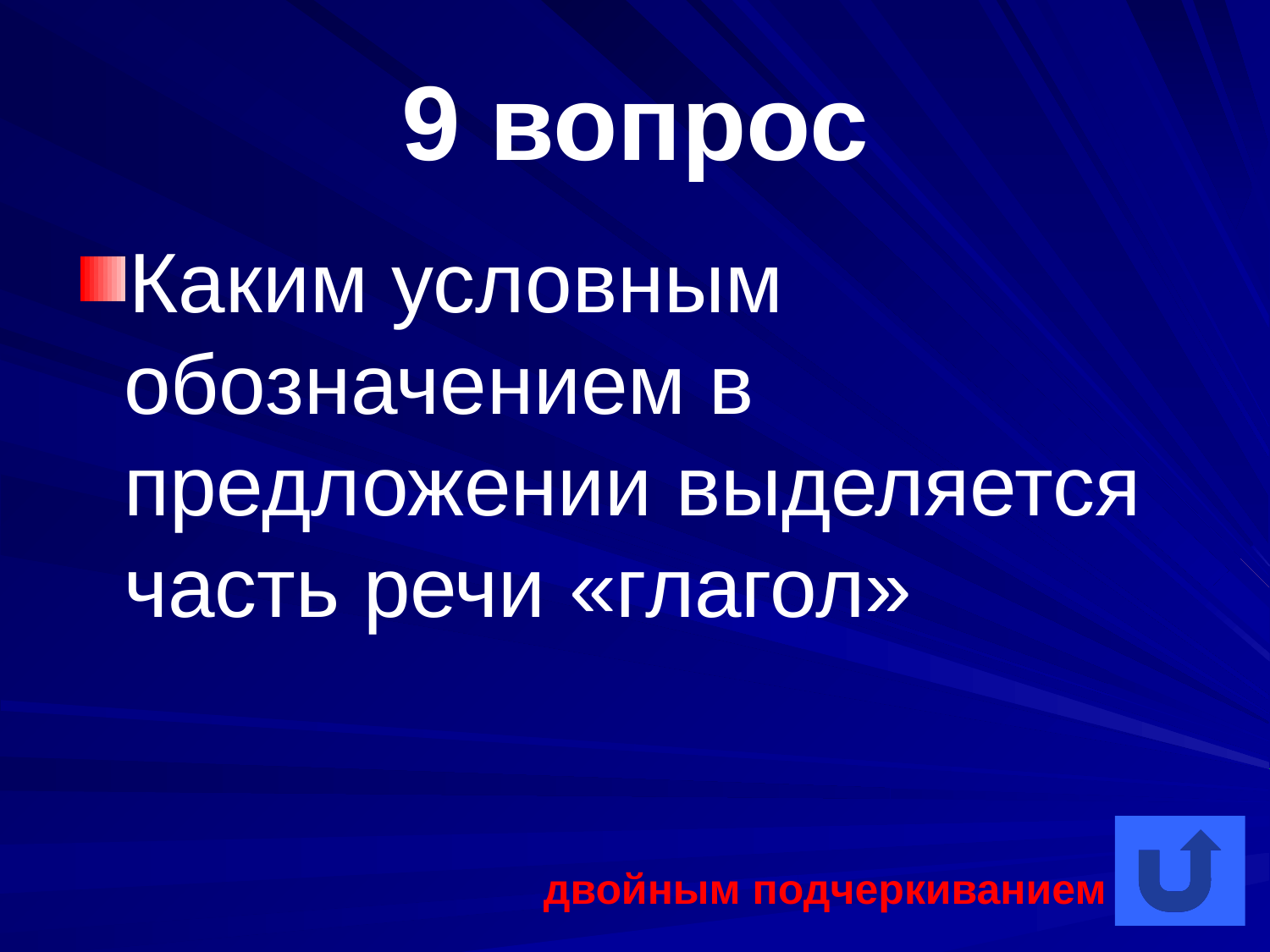

# 9 вопрос
Каким условным обозначением в предложении выделяется часть речи «глагол»

двойным подчеркиванием